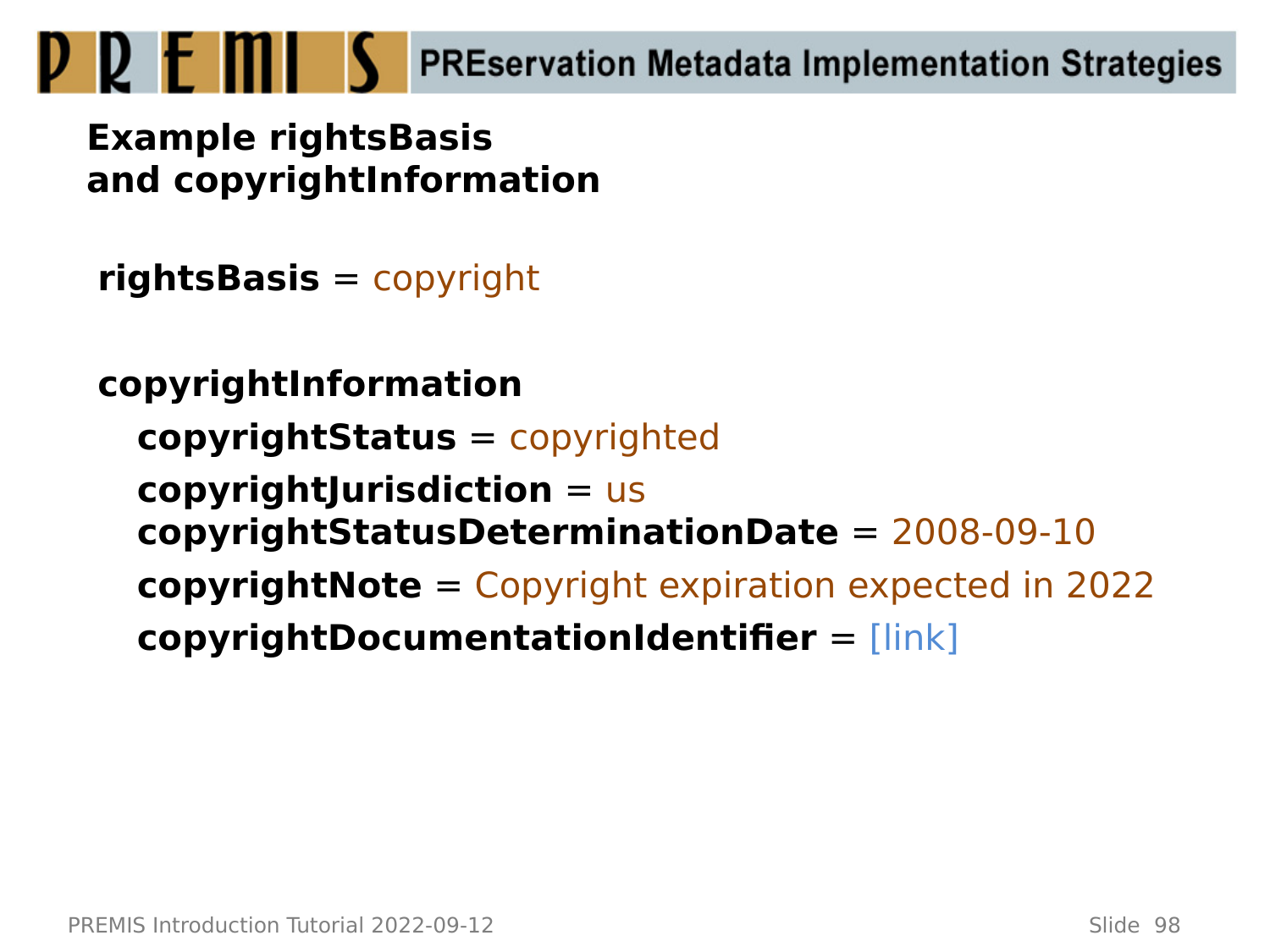

# Example rightsBasis and copyrightInformation

rightsBasis = copyright

copyrightInformation
	copyrightStatus = copyrighted
	copyrightJurisdiction = us 	copyrightStatusDeterminationDate = 2008-09-10
	copyrightNote = Copyright expiration expected in 2022
	copyrightDocumentationIdentifier = [link]